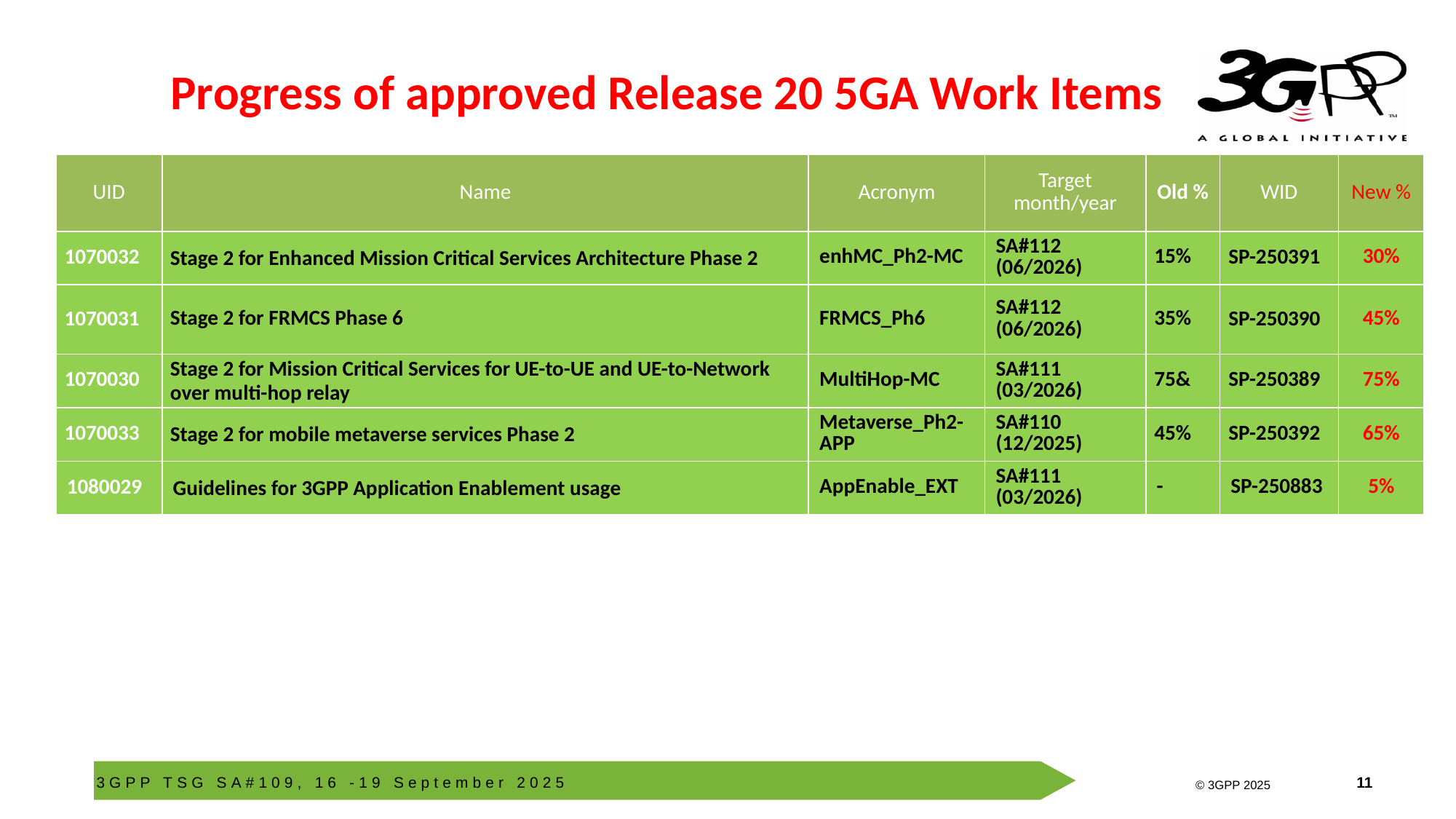

# Progress of approved Release 20 5GA Work Items
| UID | Name | Acronym | Target month/year | Old % | WID | New % |
| --- | --- | --- | --- | --- | --- | --- |
| 1070032 | Stage 2 for Enhanced Mission Critical Services Architecture Phase 2 | enhMC\_Ph2-MC | SA#112 (06/2026) | 15% | SP-250391 | 30% |
| 1070031 | Stage 2 for FRMCS Phase 6 | FRMCS\_Ph6 | SA#112 (06/2026) | 35% | SP-250390 | 45% |
| 1070030 | Stage 2 for Mission Critical Services for UE-to-UE and UE-to-Network over multi-hop relay | MultiHop-MC | SA#111 (03/2026) | 75& | SP-250389 | 75% |
| 1070033 | Stage 2 for mobile metaverse services Phase 2 | Metaverse\_Ph2-APP | SA#110 (12/2025) | 45% | SP-250392 | 65% |
| 1080029 | Guidelines for 3GPP Application Enablement usage | AppEnable\_EXT | SA#111 (03/2026) | - | SP-250883 | 5% |